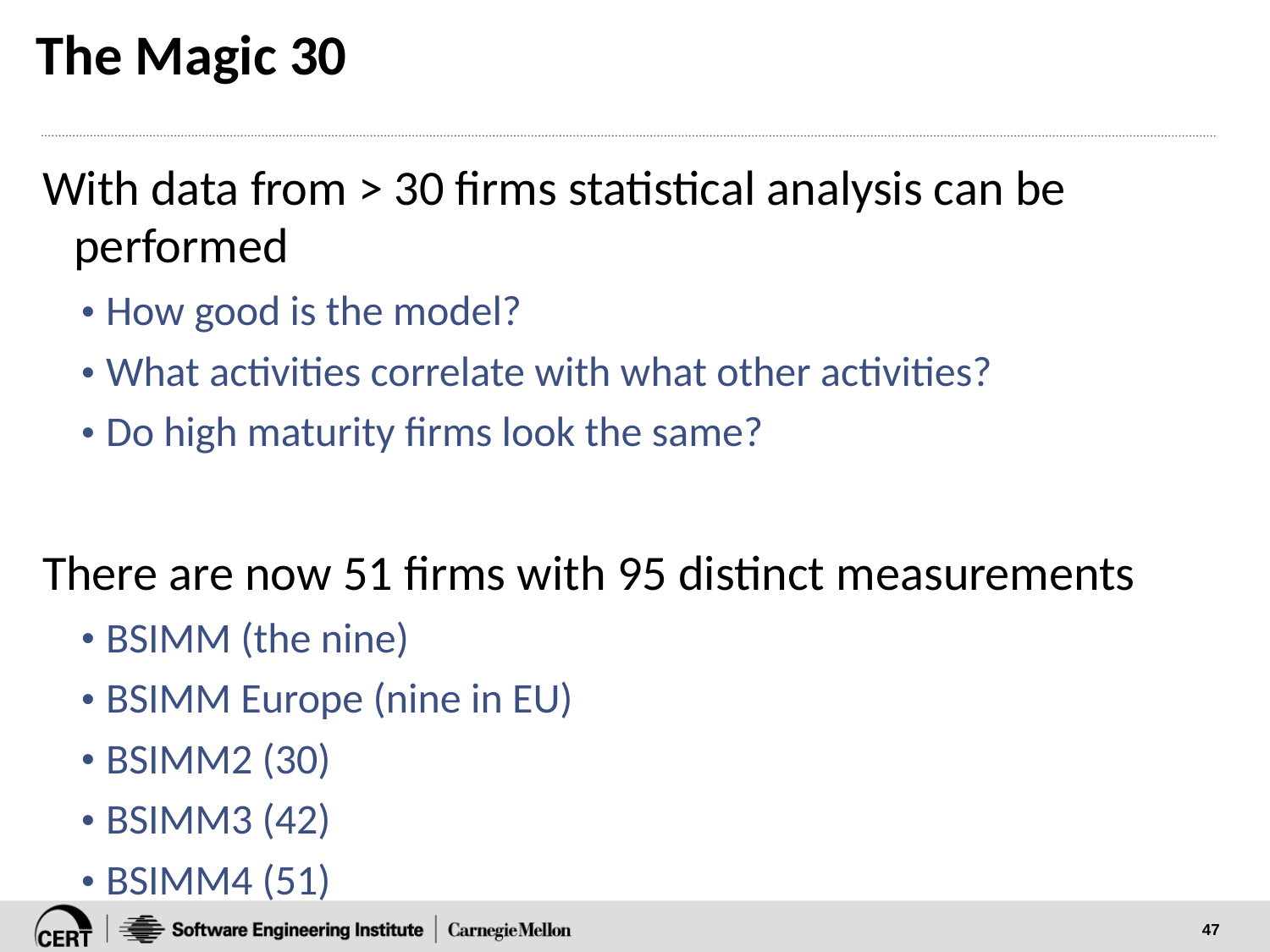

# The Magic 30
With data from > 30 firms statistical analysis can be performed
How good is the model?
What activities correlate with what other activities?
Do high maturity firms look the same?

There are now 51 firms with 95 distinct measurements
BSIMM (the nine)
BSIMM Europe (nine in EU)
BSIMM2 (30)
BSIMM3 (42)
BSIMM4 (51)